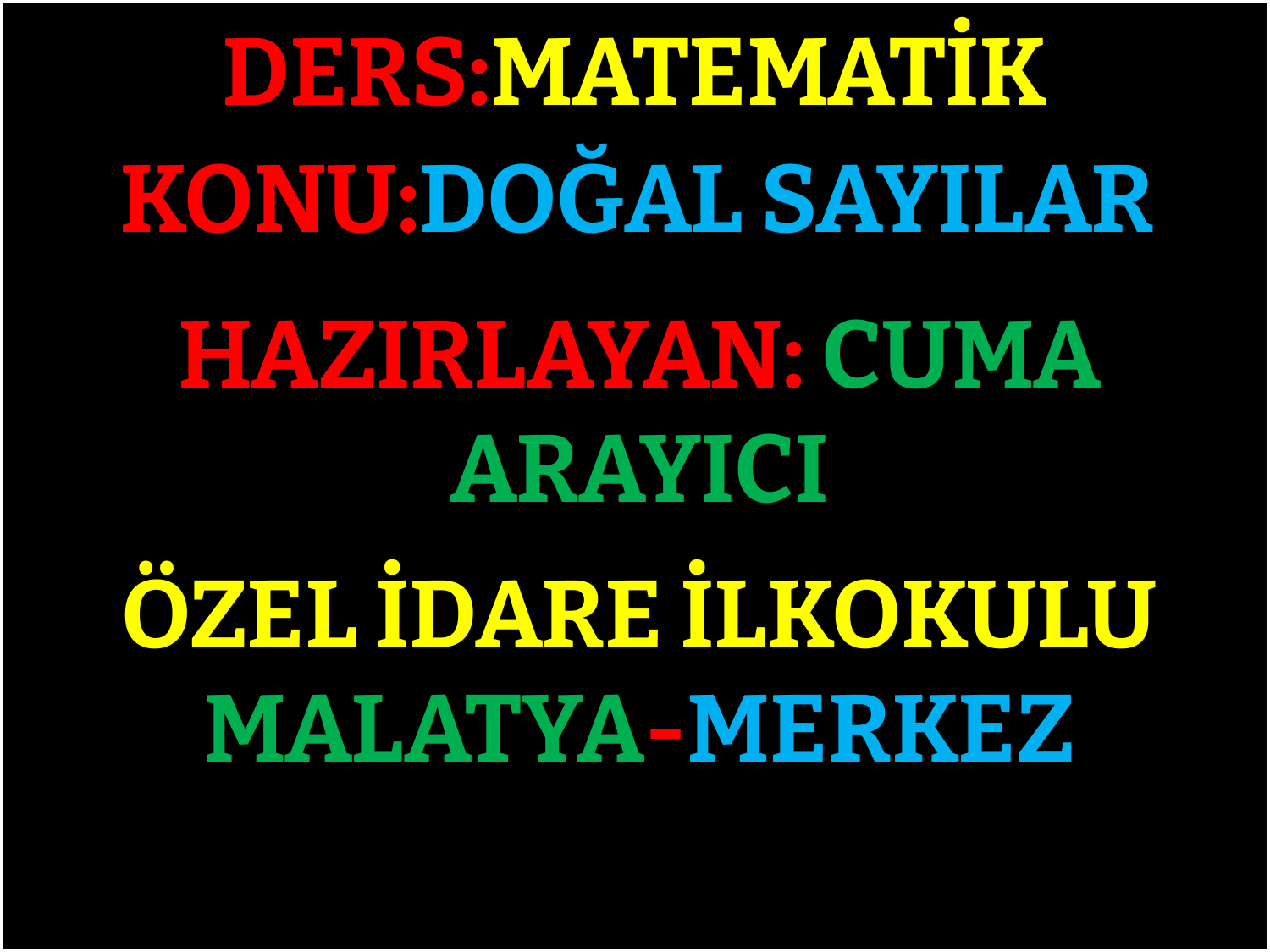

DERS:MATEMATİK
KONU:DOĞAL SAYILAR
HAZIRLAYAN: CUMA ARAYICI
#
ÖZEL İDARE İLKOKULU
MALATYA-MERKEZ